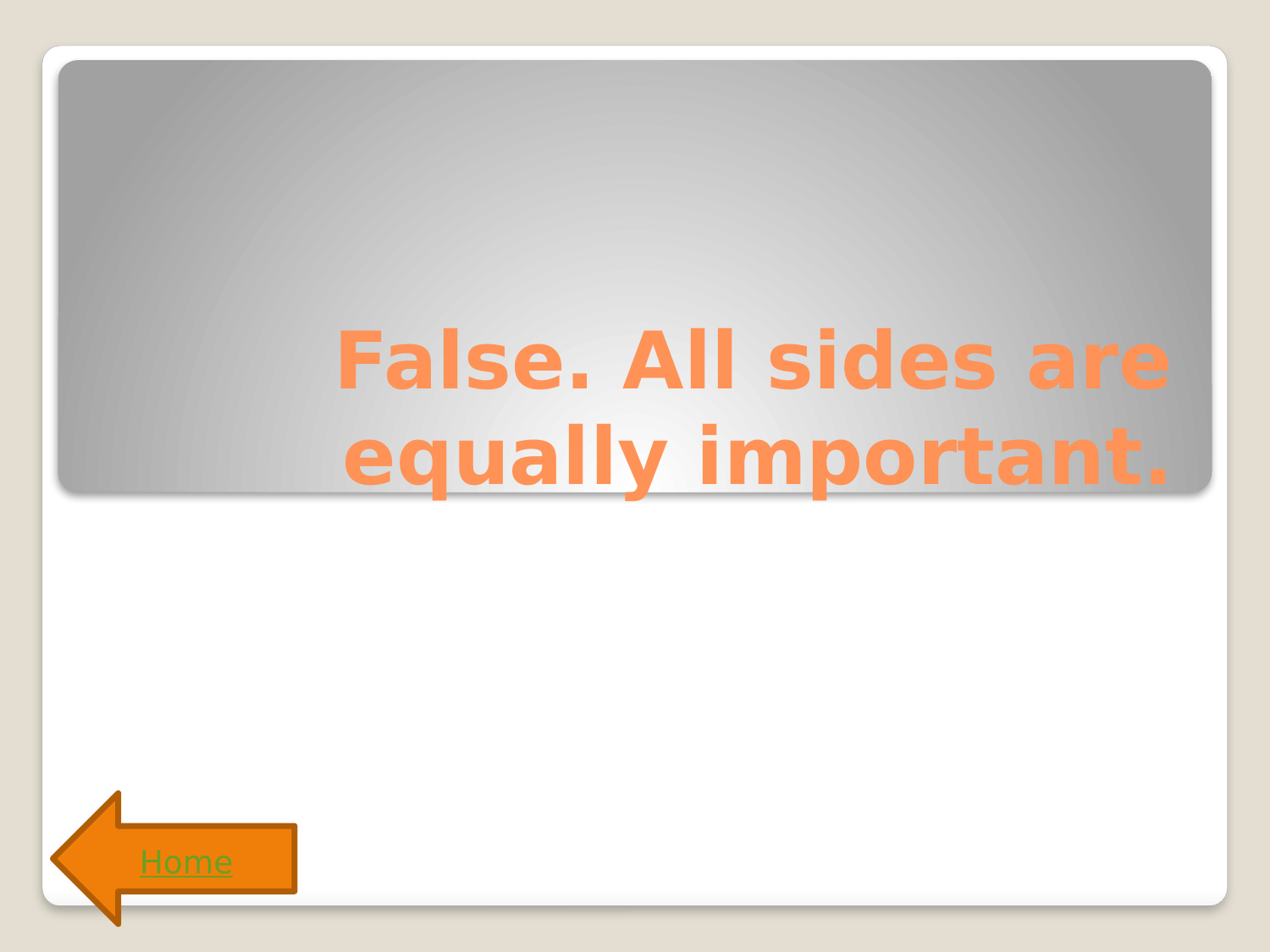

# False. All sides are equally important.

Home